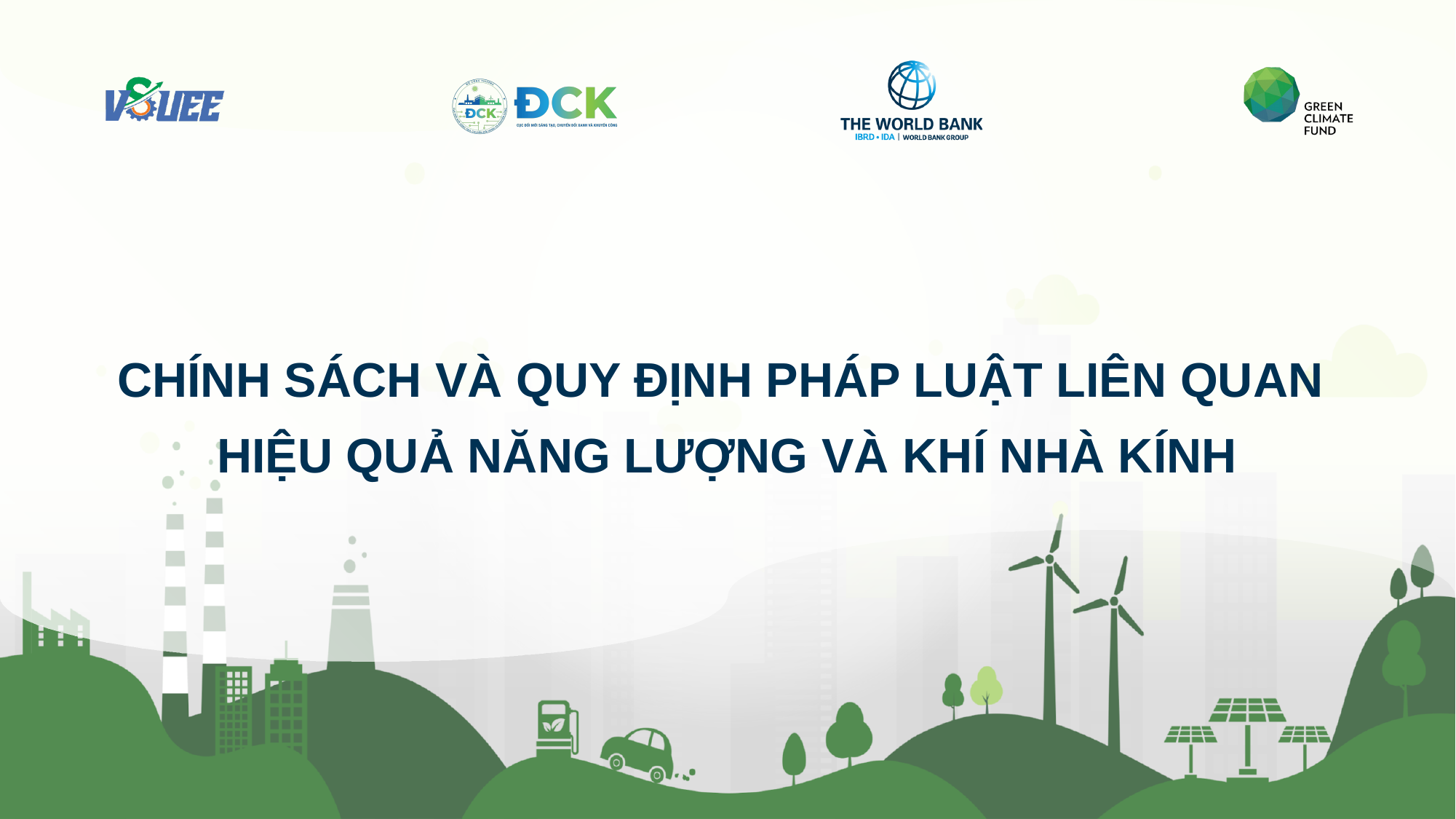

CHÍNH SÁCH VÀ QUY ĐỊNH PHÁP LUẬT LIÊN QUAN
HIỆU QUẢ NĂNG LƯỢNG VÀ KHÍ NHÀ KÍNH